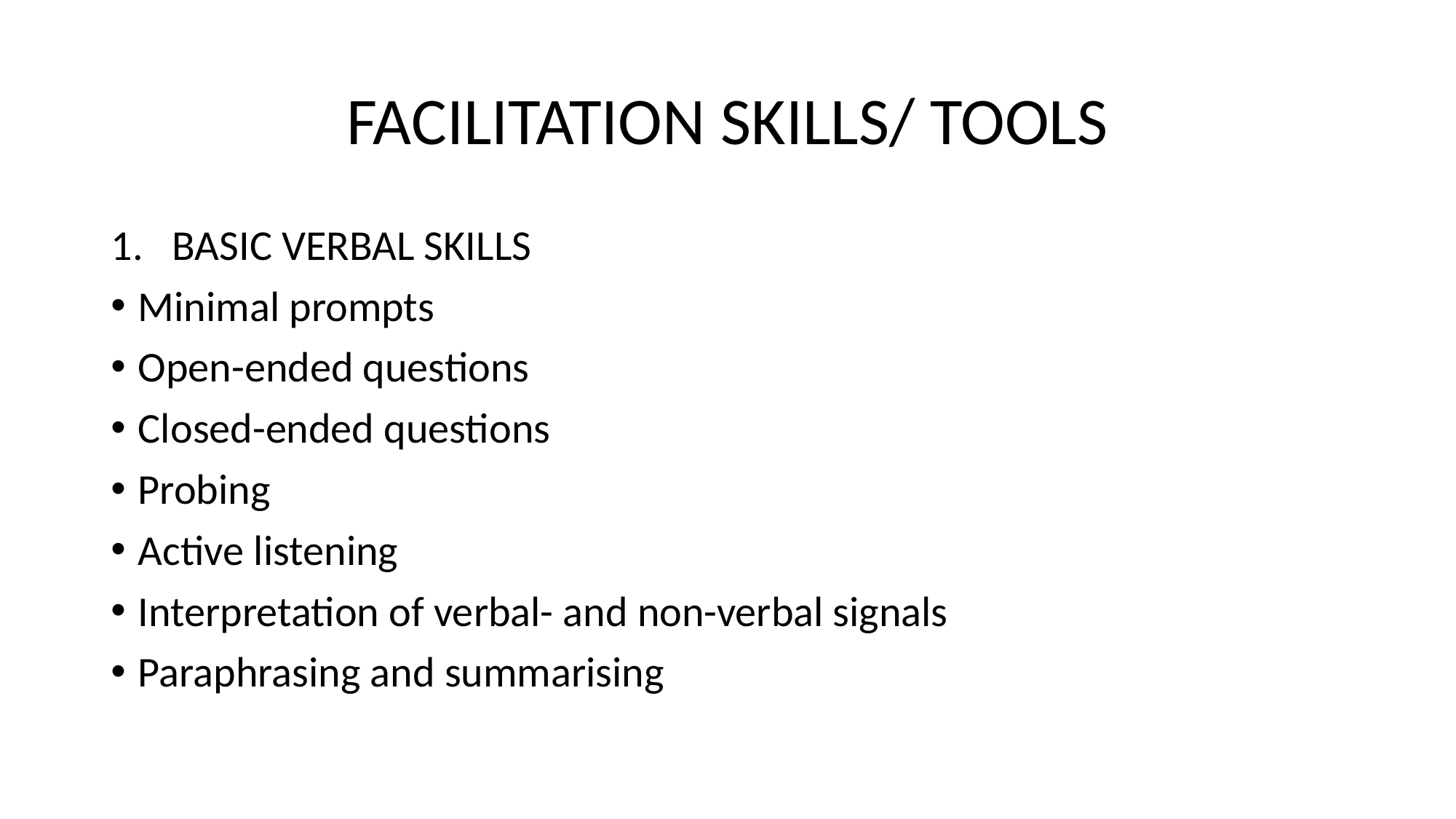

# FACILITATION SKILLS/ TOOLS
BASIC VERBAL SKILLS
Minimal prompts
Open-ended questions
Closed-ended questions
Probing
Active listening
Interpretation of verbal- and non-verbal signals
Paraphrasing and summarising